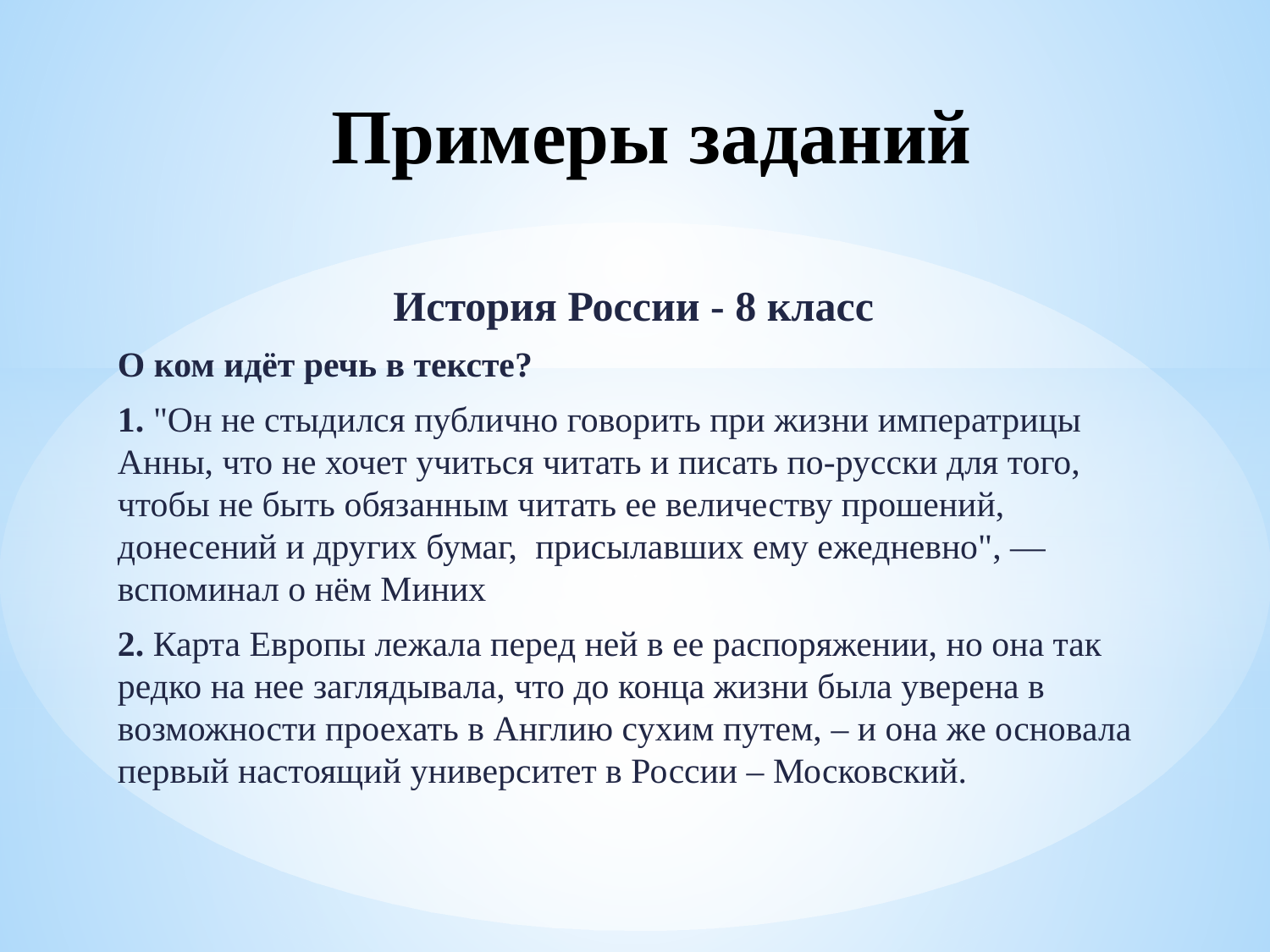

# Примеры заданий

                               История России - 8 класс
О ком идёт речь в тексте?
1. "Он не стыдился публично говорить при жизни императрицы Анны, что не хочет учиться читать и писать по-русски для того, чтобы не быть обязанным читать ее величеству прошений, донесений и других бумаг,  присылавших ему ежедневно", — вспоминал о нём Миних
2. Карта Европы лежала перед ней в ее распоряжении, но она так редко на нее заглядывала, что до конца жизни была уверена в возможности проехать в Англию сухим путем, – и она же основала первый настоящий университет в России – Московский.